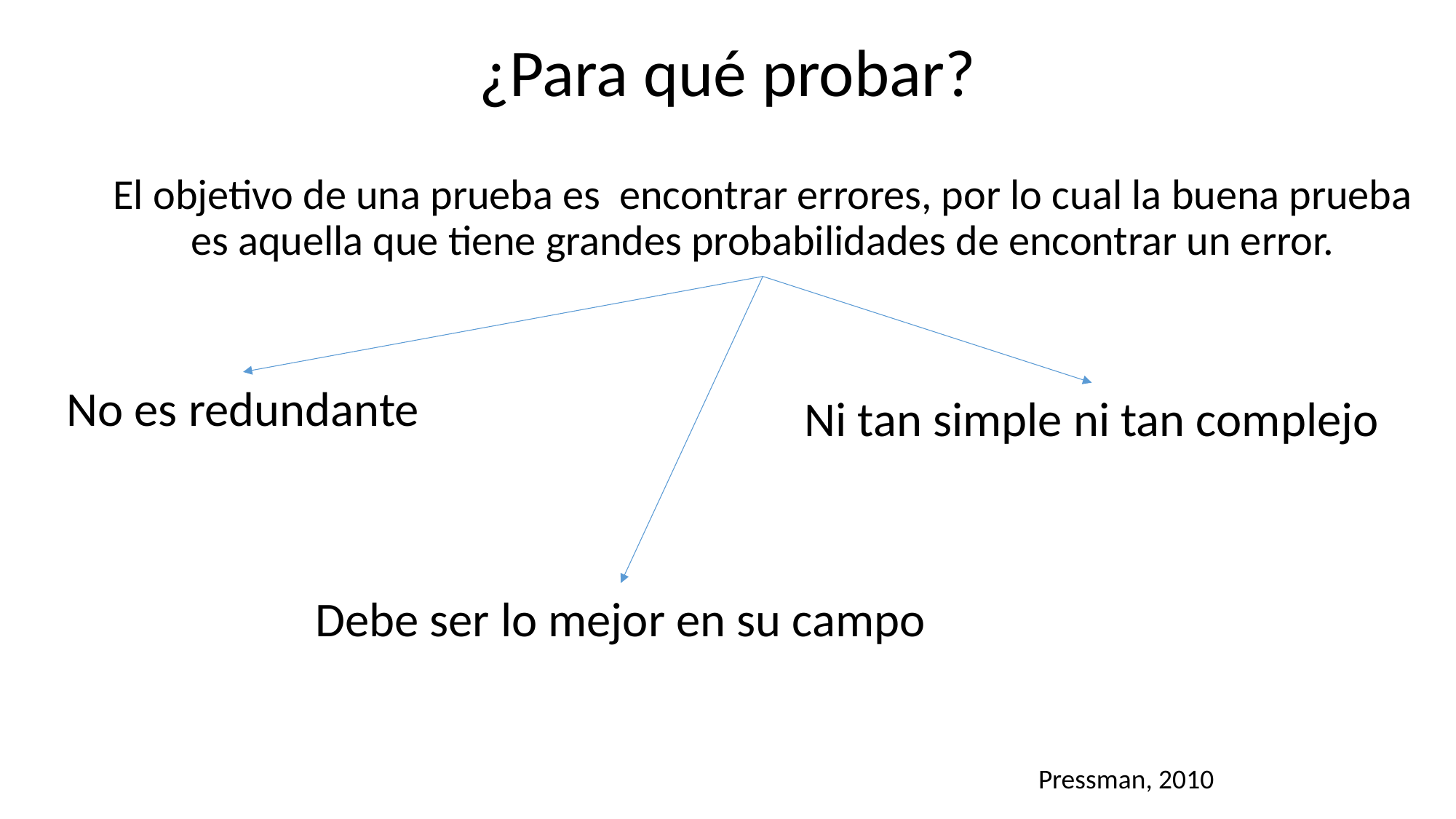

# ¿Para qué probar?
El objetivo de una prueba es  encontrar errores, por lo cual la buena prueba es aquella que tiene grandes probabilidades de encontrar un error.

No es redundante
Ni tan simple ni tan complejo
Debe ser lo mejor en su campo
Pressman, 2010